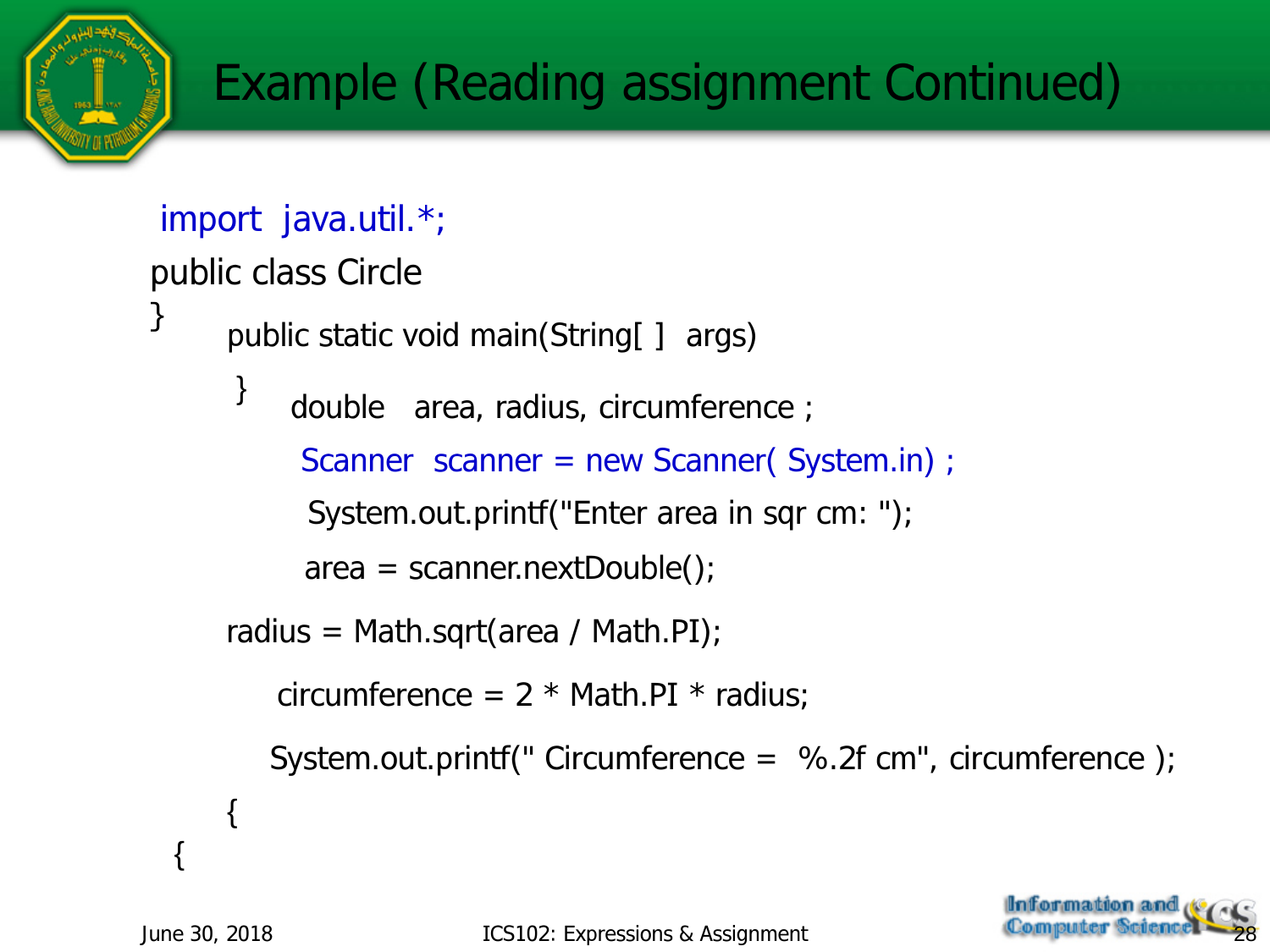

# Example (Reading assignment Continued)
import  java.util.*;

public class Circle

{
public static void main(String[ ]  args)
{
double   area, radius, circumference ;
Scanner  scanner = new Scanner( System.in) ;
System.out.printf("Enter area in sqr cm: ");
 area = scanner.nextDouble();
 radius = Math.sqrt(area / Math.PI);
circumference = 2 * Math.PI * radius;
System.out.printf(" Circumference =  %.2f cm", circumference );
}
}
June 30, 2018
ICS102: Expressions & Assignment
28